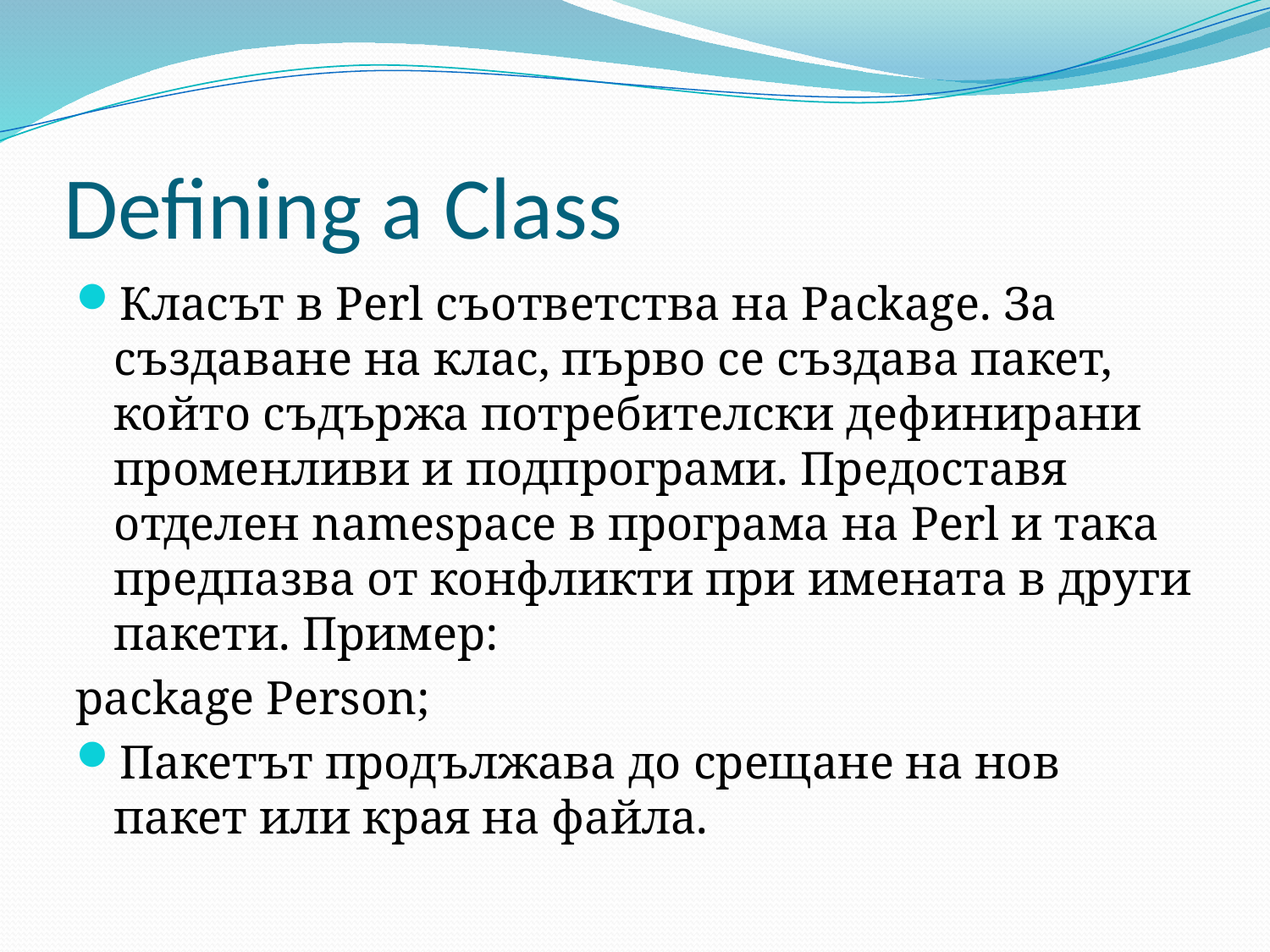

# Defining a Class
Класът в Perl съответства на Package. За създаване на клас, първо се създава пакет, който съдържа потребителски дефинирани променливи и подпрограми. Предоставя отделен namespace в програма на Perl и така предпазва от конфликти при имената в други пакети. Пример:
package Person;
Пакетът продължава до срещане на нов пакет или края на файла.